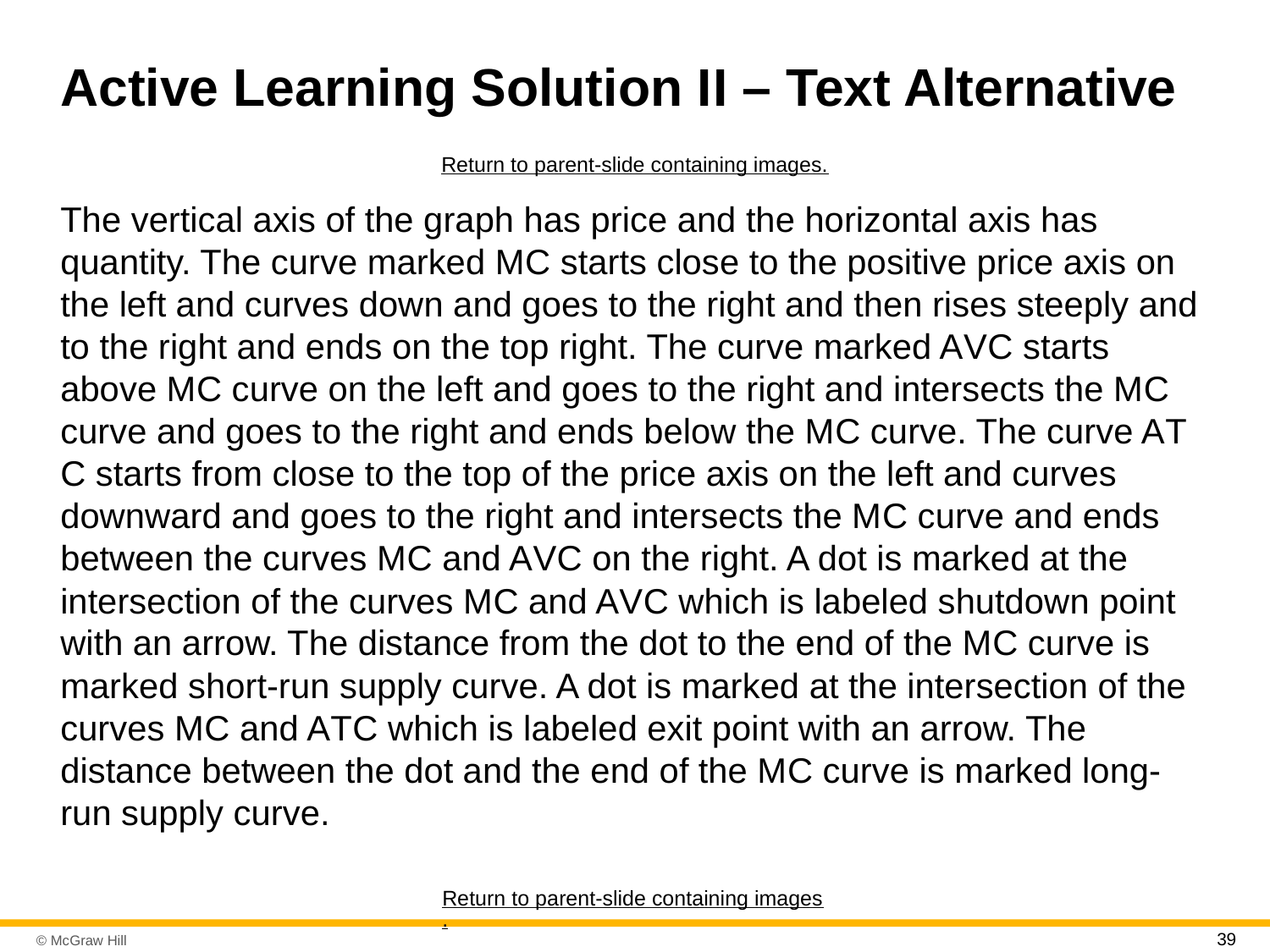

# Active Learning Solution I I – Text Alternative
Return to parent-slide containing images.
The vertical axis of the graph has price and the horizontal axis has quantity. The curve marked M C starts close to the positive price axis on the left and curves down and goes to the right and then rises steeply and to the right and ends on the top right. The curve marked A V C starts above M C curve on the left and goes to the right and intersects the M C curve and goes to the right and ends below the M C curve. The curve A T C starts from close to the top of the price axis on the left and curves downward and goes to the right and intersects the M C curve and ends between the curves M C and A V C on the right. A dot is marked at the intersection of the curves M C and A V C which is labeled shutdown point with an arrow. The distance from the dot to the end of the M C curve is marked short-run supply curve. A dot is marked at the intersection of the curves M C and A T C which is labeled exit point with an arrow. The distance between the dot and the end of the M C curve is marked long-run supply curve.
Return to parent-slide containing images.